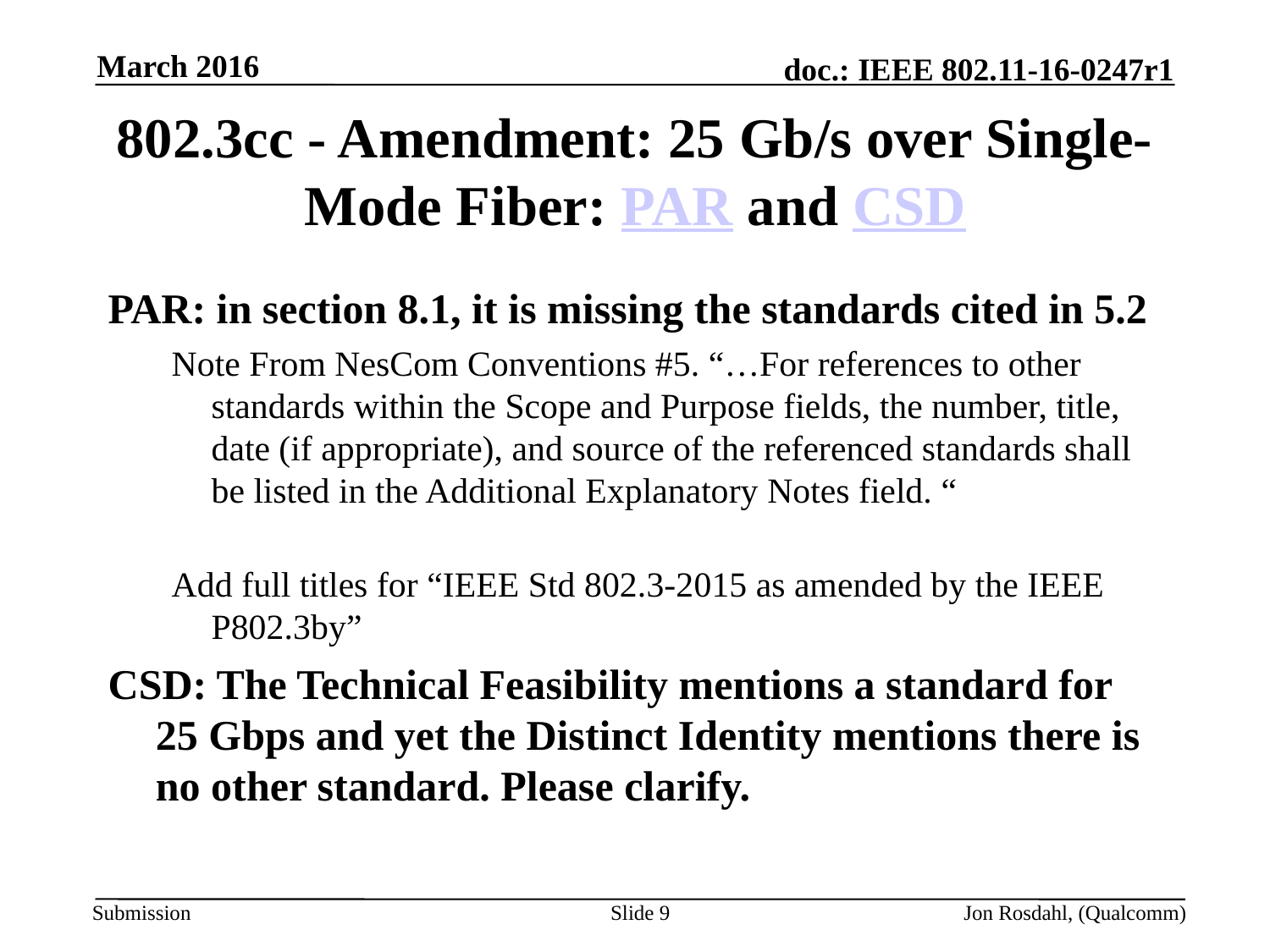

March 2016
# 802.3cc - Amendment: 25 Gb/s over Single-Mode Fiber: PAR and CSD
PAR: in section 8.1, it is missing the standards cited in 5.2
Note From NesCom Conventions #5. “…For references to other standards within the Scope and Purpose fields, the number, title, date (if appropriate), and source of the referenced standards shall be listed in the Additional Explanatory Notes field. “
Add full titles for “IEEE Std 802.3-2015 as amended by the IEEE P802.3by”
CSD: The Technical Feasibility mentions a standard for 25 Gbps and yet the Distinct Identity mentions there is no other standard. Please clarify.
Slide 9
Jon Rosdahl, (Qualcomm)